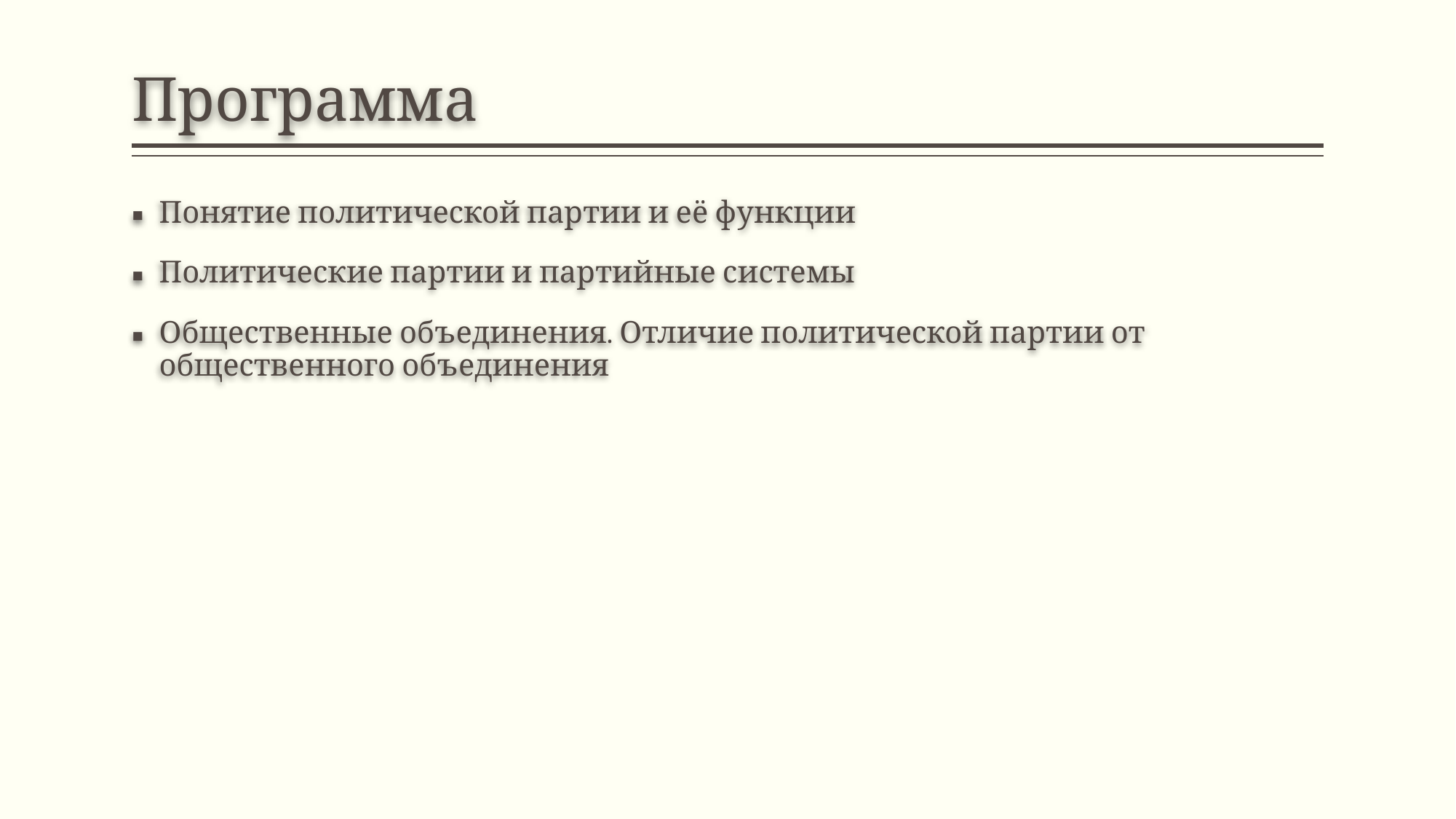

# Программа
Понятие политической партии и её функции
Политические партии и партийные системы
Общественные объединения. Отличие политической партии от общественного объединения